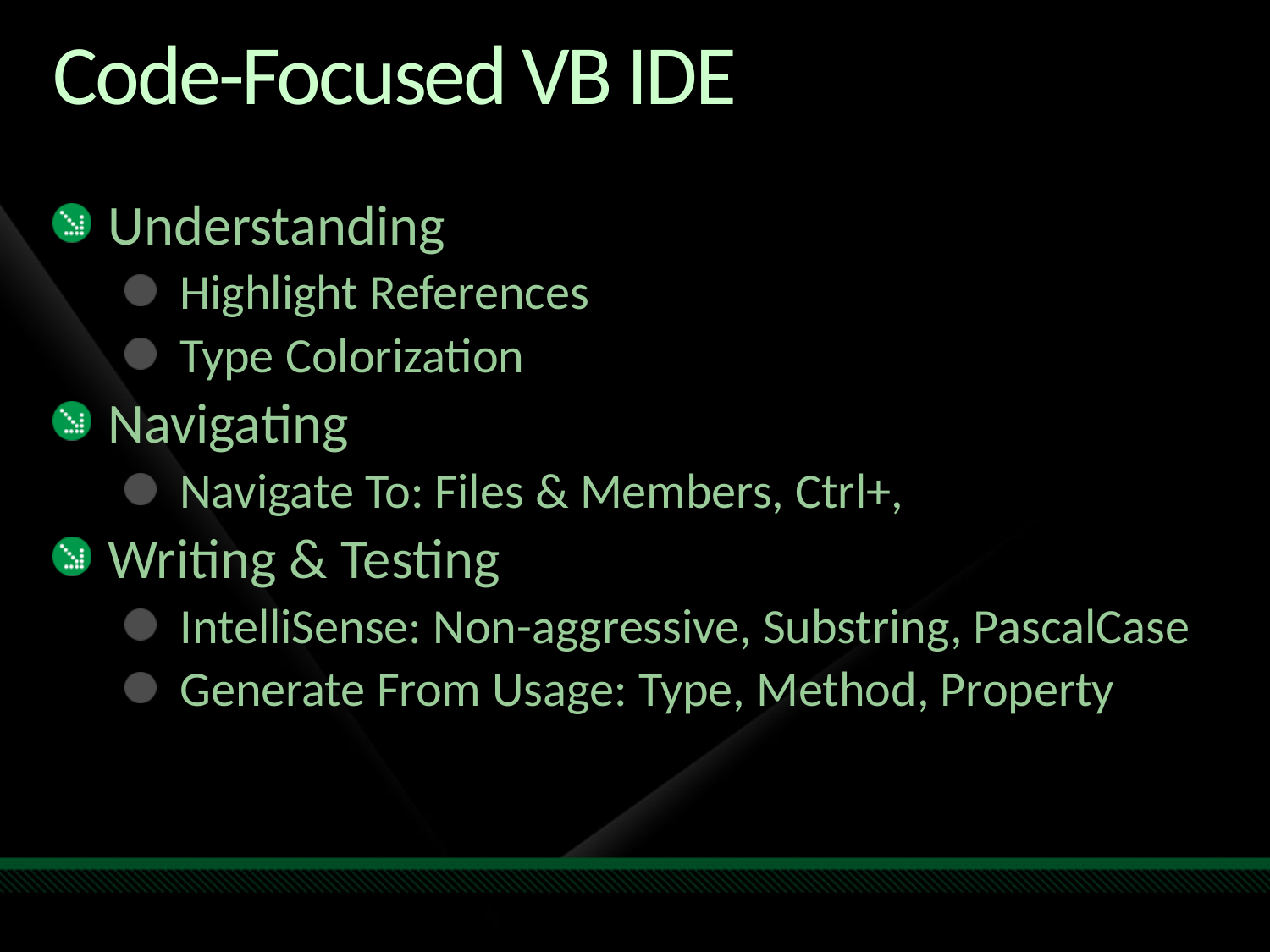

# Code-Focused VB IDE
Understanding
Highlight References
Type Colorization
Navigating
Navigate To: Files & Members, Ctrl+,
Writing & Testing
IntelliSense: Non-aggressive, Substring, PascalCase
Generate From Usage: Type, Method, Property